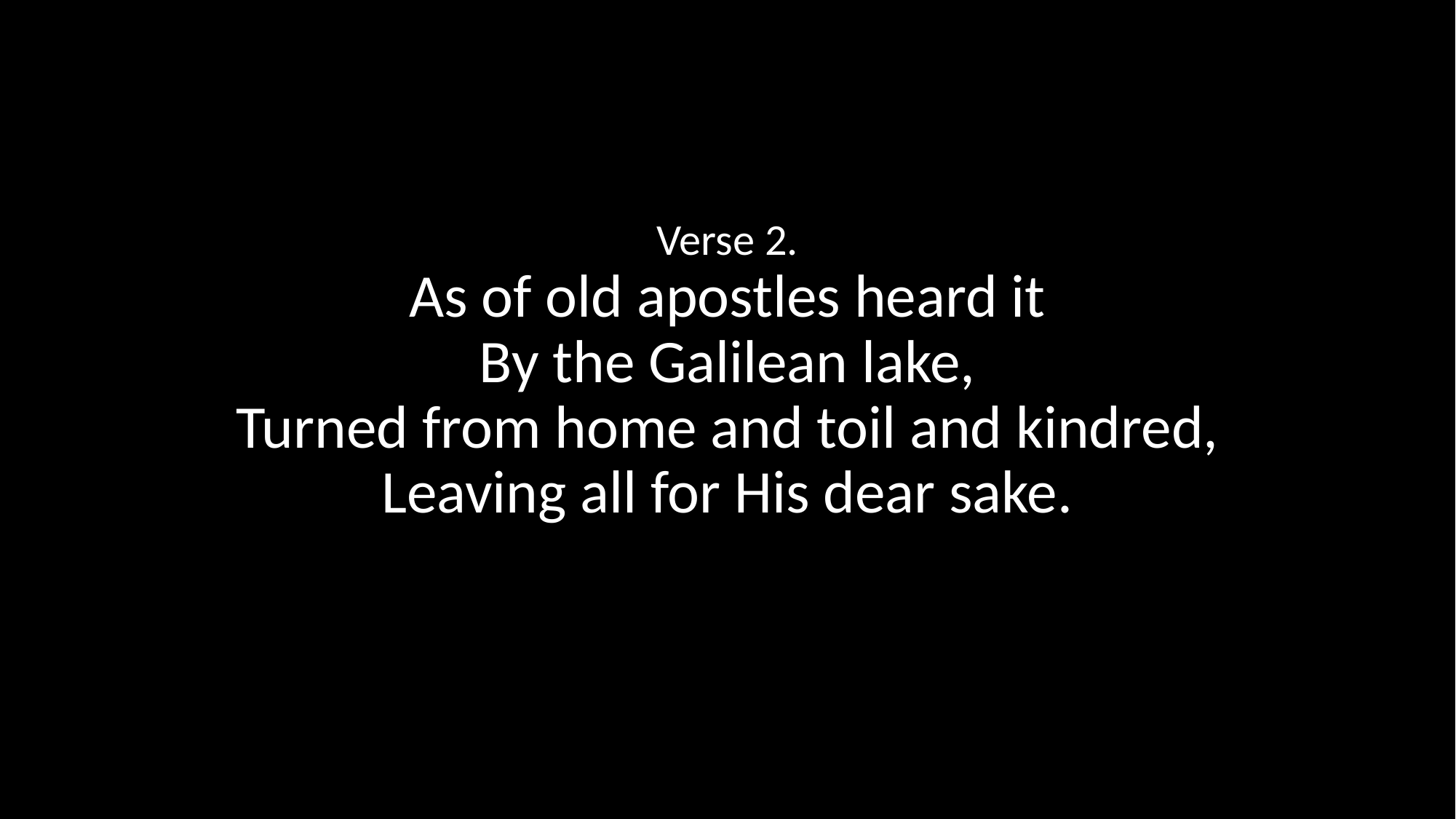

Verse 2.
As of old apostles heard it
By the Galilean lake,
Turned from home and toil and kindred,
Leaving all for His dear sake.